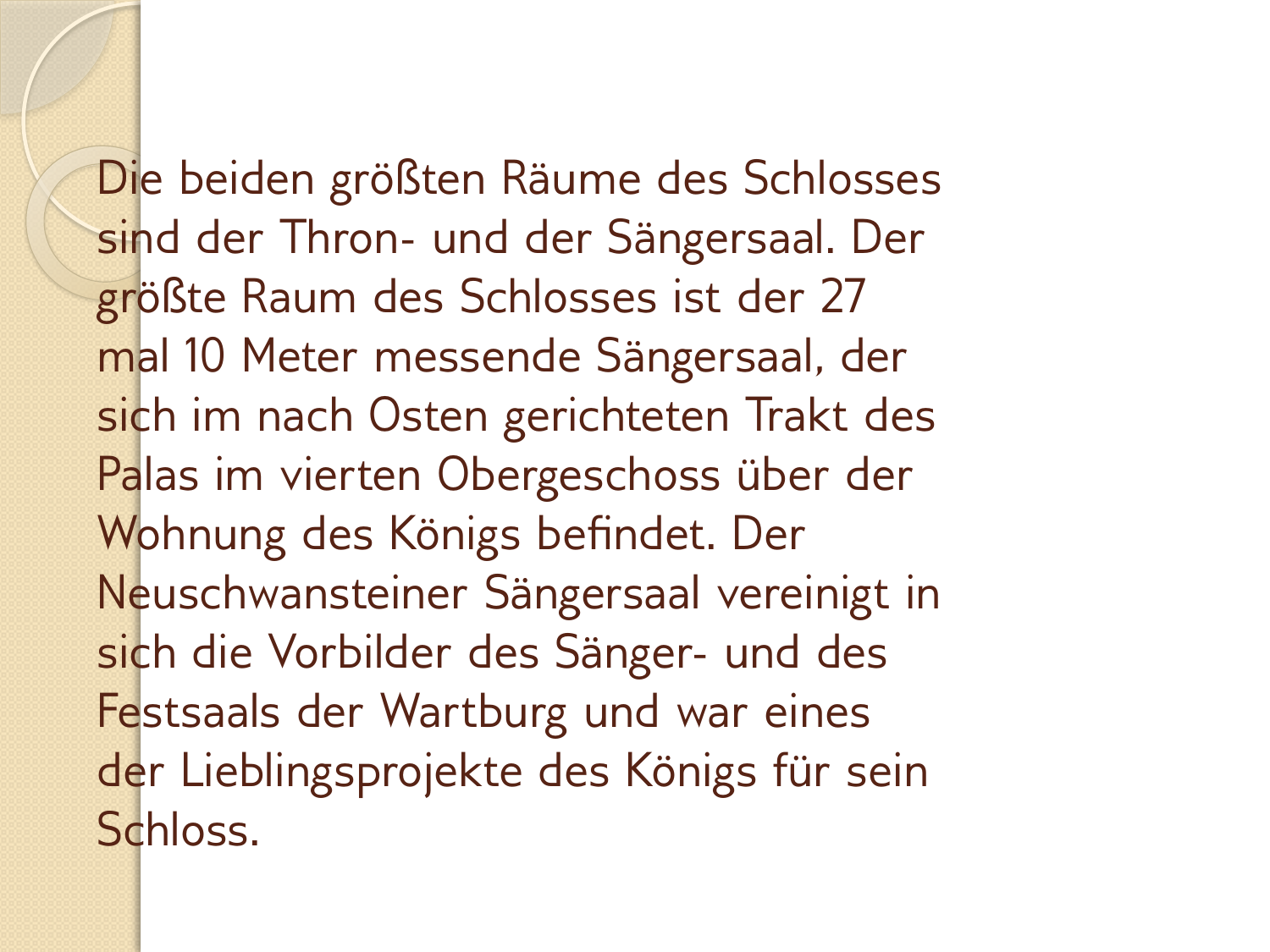

# Die beiden größten Räume des Schlosses sind der Thron- und der Sängersaal. Der größte Raum des Schlosses ist der 27 mal 10 Meter messende Sängersaal, der sich im nach Osten gerichteten Trakt des Palas im vierten Obergeschoss über der Wohnung des Königs befindet. Der Neuschwansteiner Sängersaal vereinigt in sich die Vorbilder des Sänger- und des Festsaals der Wartburg und war eines der Lieblingsprojekte des Königs für sein Schloss.